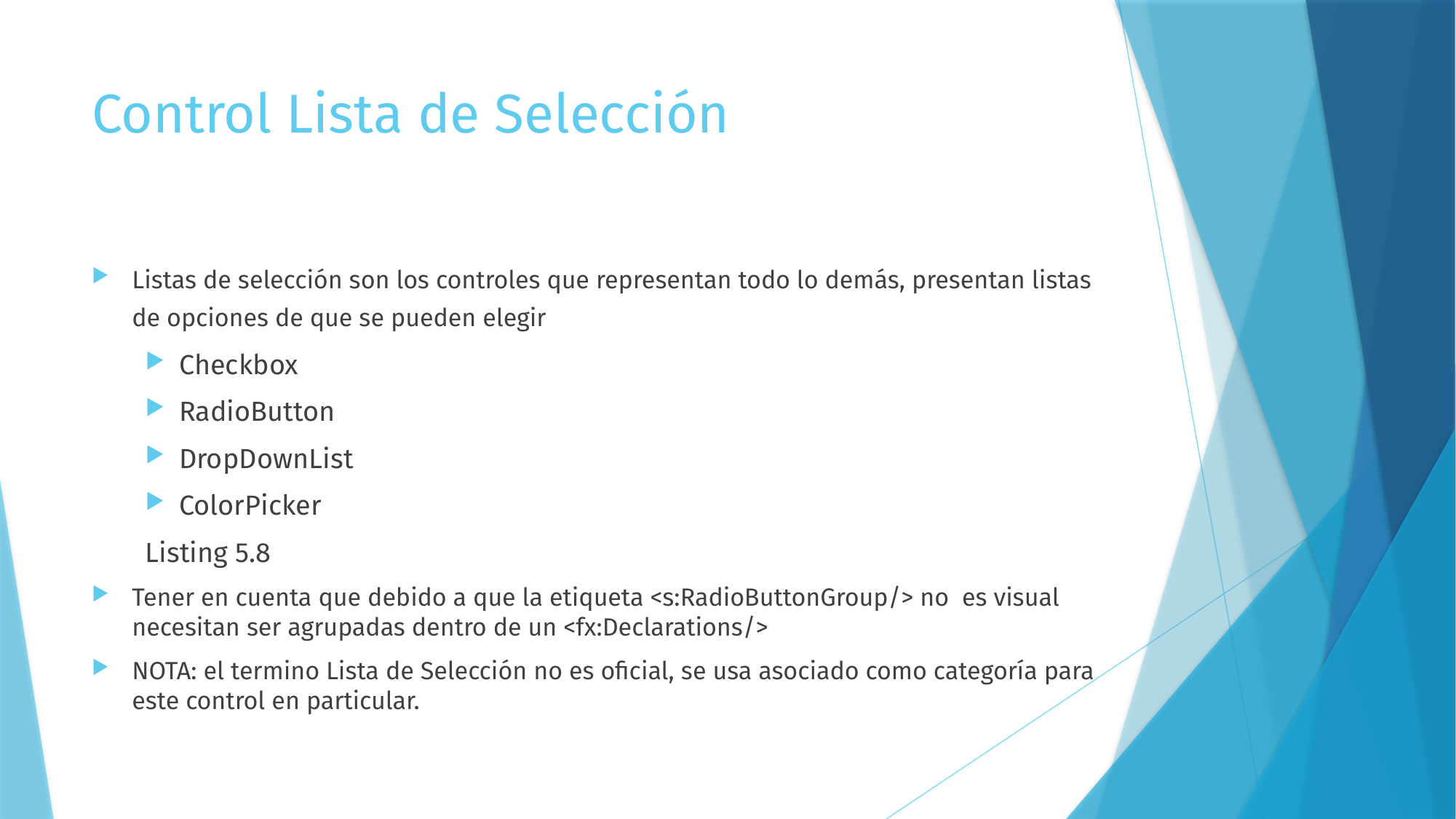

# Control Lista de Selección
Listas de selección son los controles que representan todo lo demás, presentan listas de opciones de que se pueden elegir
Checkbox
RadioButton
DropDownList
ColorPicker
Listing 5.8
Tener en cuenta que debido a que la etiqueta <s:RadioButtonGroup/> no  es visual necesitan ser agrupadas dentro de un <fx:Declarations/>
NOTA: el termino Lista de Selección no es oficial, se usa asociado como categoría para este control en particular.